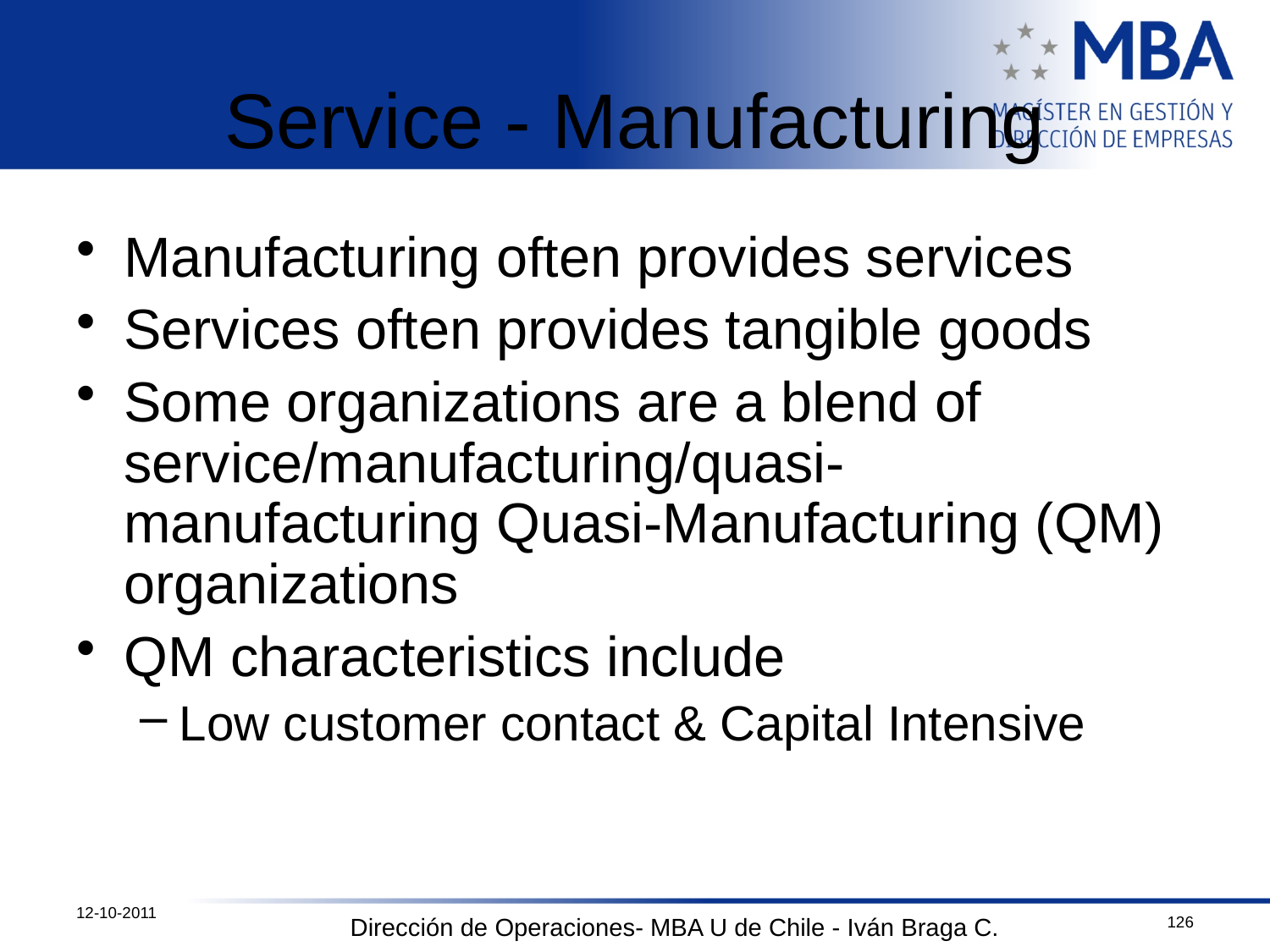

# Service - Manufacturing
Manufacturing often provides services
Services often provides tangible goods
Some organizations are a blend of service/manufacturing/quasi-manufacturing Quasi-Manufacturing (QM) organizations
QM characteristics include
Low customer contact & Capital Intensive
12-10-2011

126